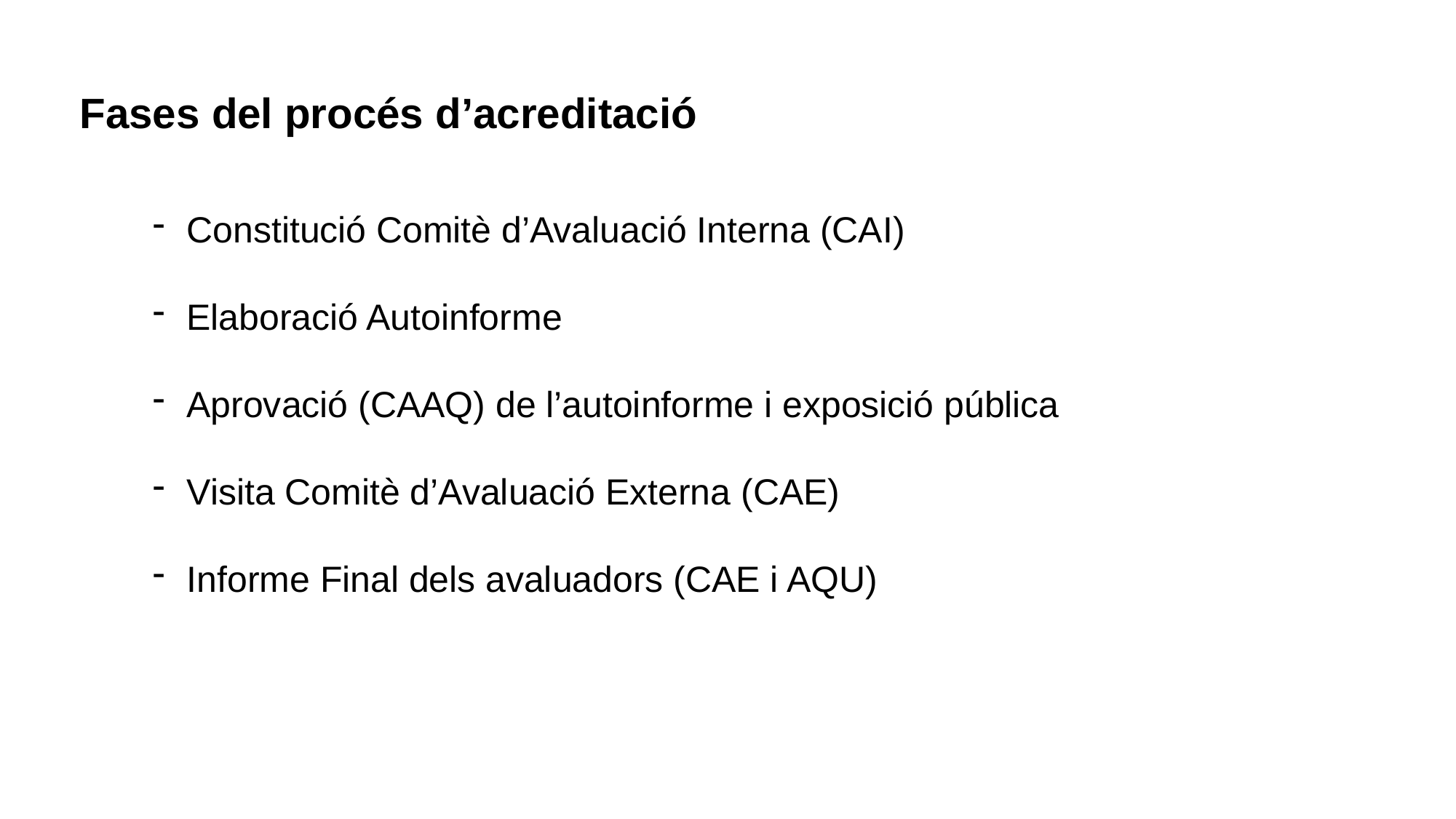

Fases del procés d’acreditació
Constitució Comitè d’Avaluació Interna (CAI)

Elaboració Autoinforme

Aprovació (CAAQ) de l’autoinforme i exposició pública

Visita Comitè d’Avaluació Externa (CAE)

Informe Final dels avaluadors (CAE i AQU)